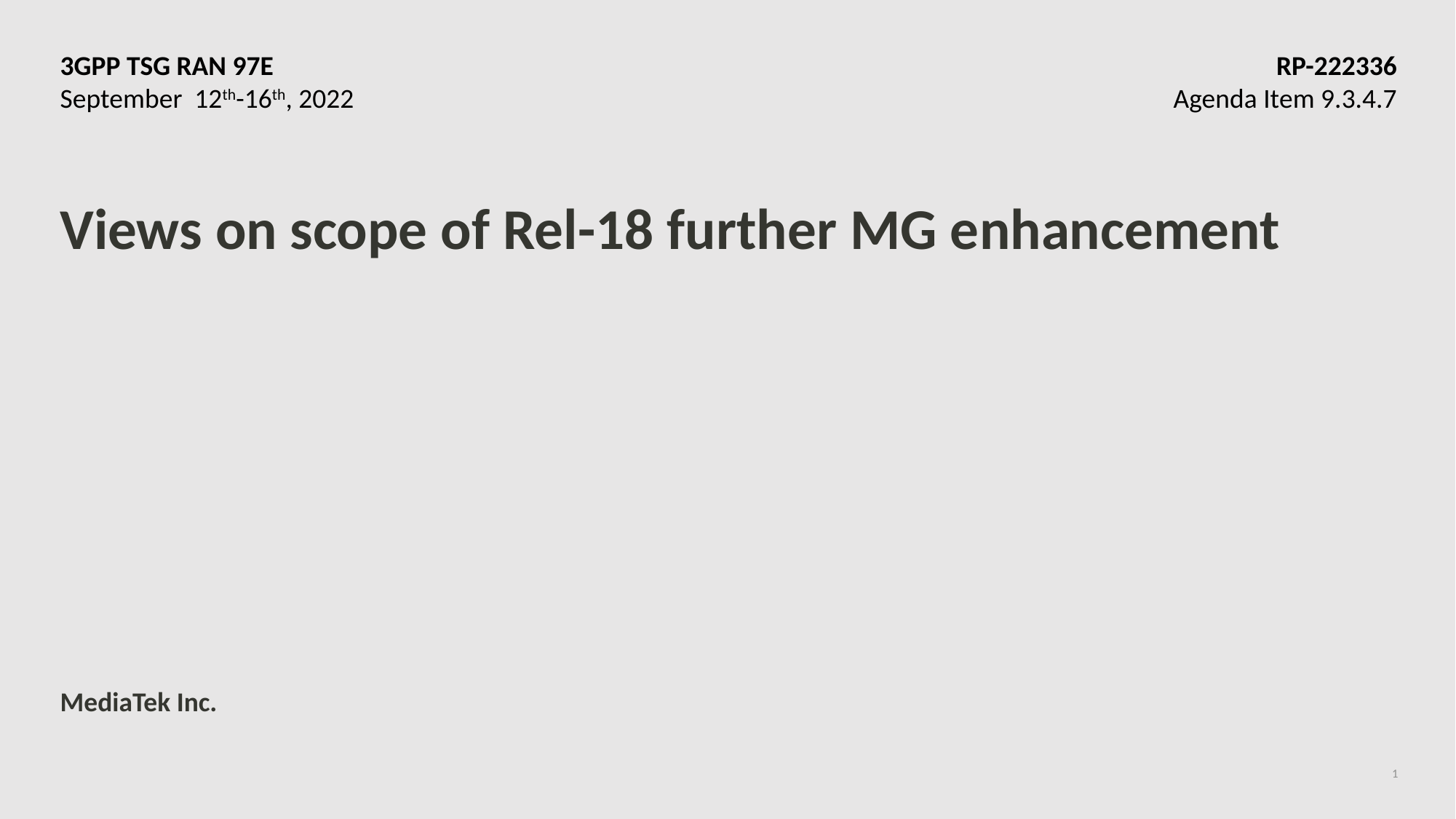

3GPP TSG RAN 97E	RP-222336
September  12th-16th, 2022	Agenda Item 9.3.4.7
# Views on scope of Rel-18 further MG enhancement

MediaTek Inc.
1